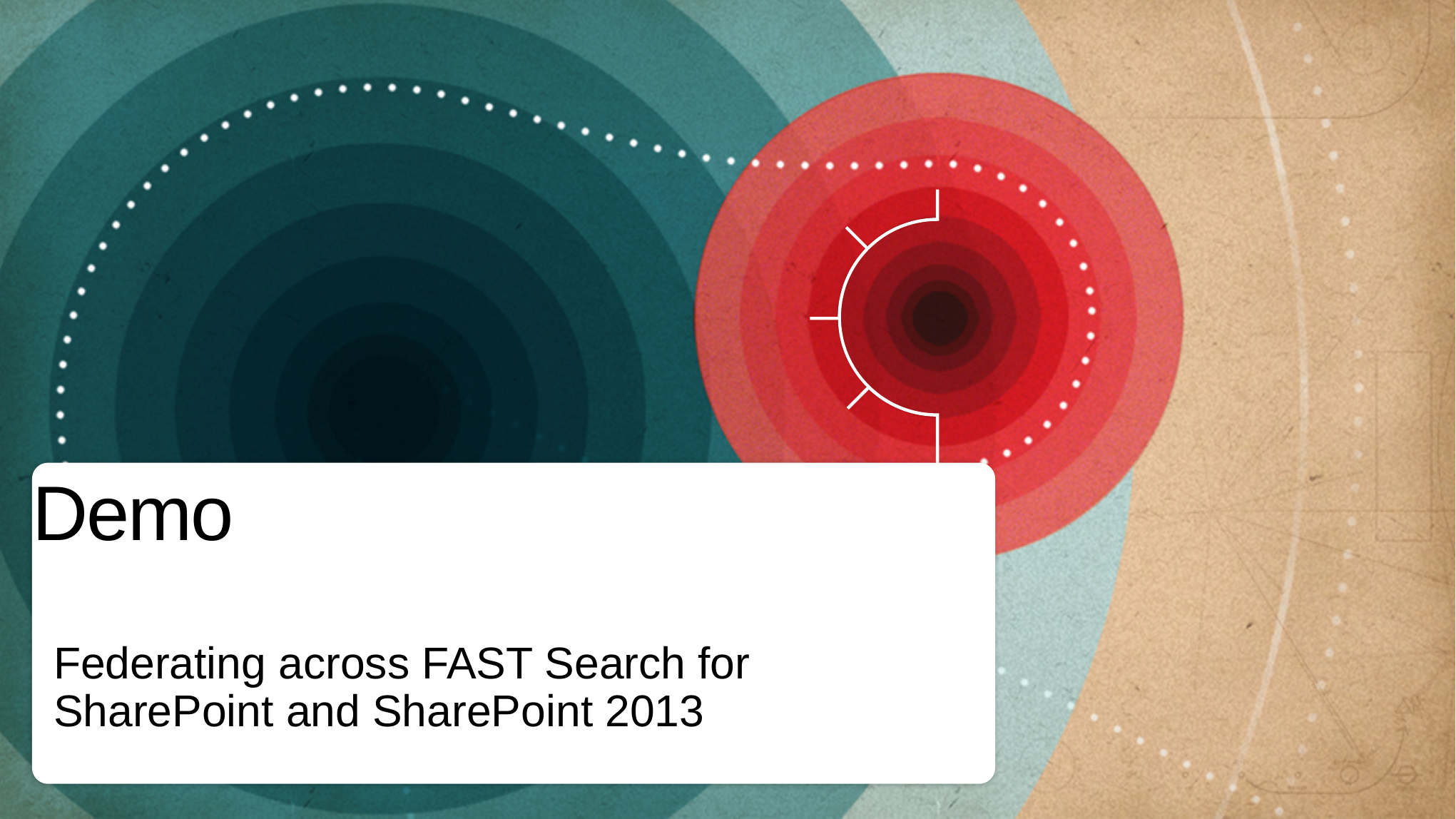

# Demo
Federating across FAST Search for SharePoint and SharePoint 2013